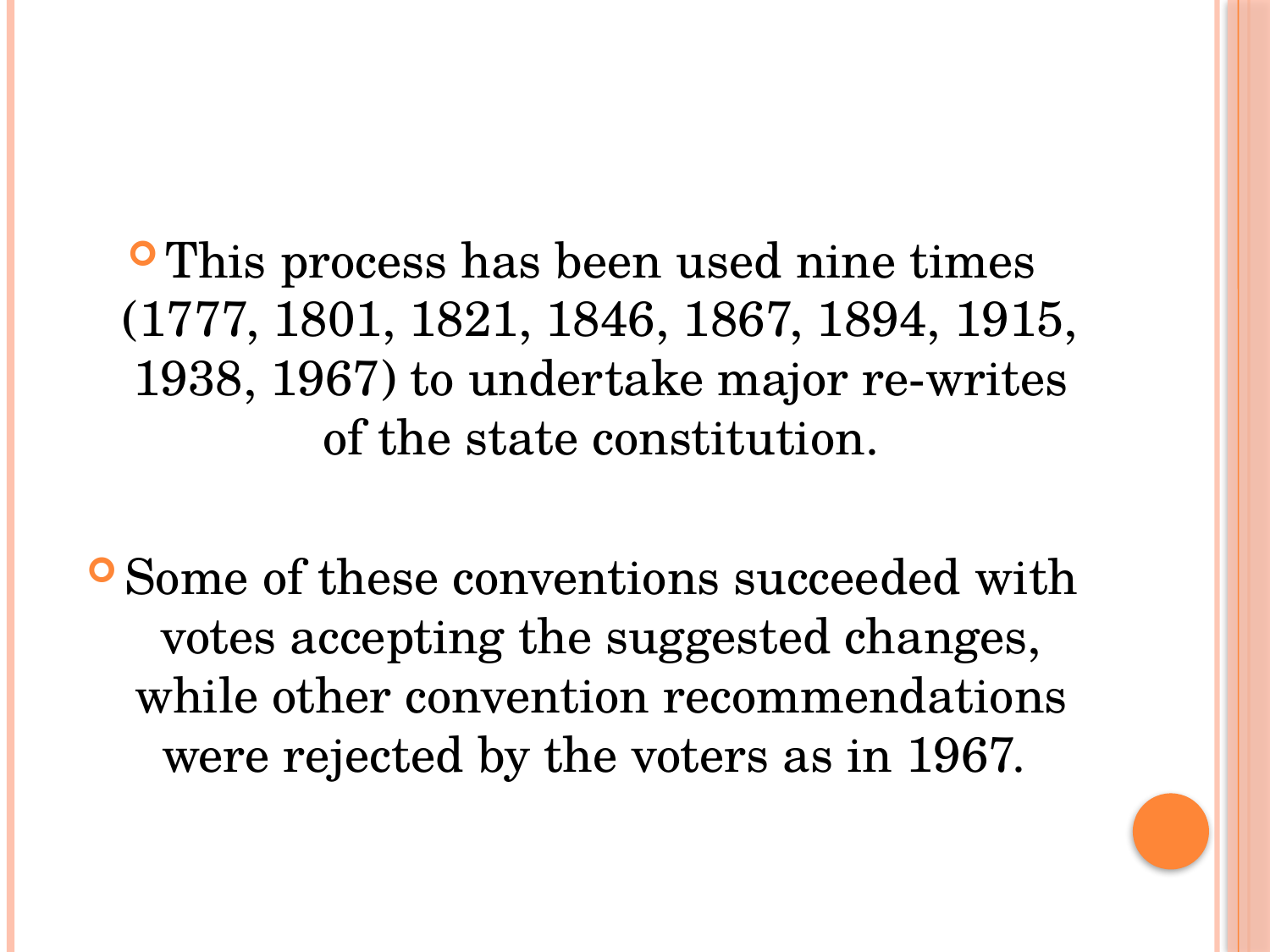

#
This process has been used nine times (1777, 1801, 1821, 1846, 1867, 1894, 1915, 1938, 1967) to undertake major re-writes of the state constitution.

Some of these conventions succeeded with votes accepting the suggested changes, while other convention recommendations were rejected by the voters as in 1967.